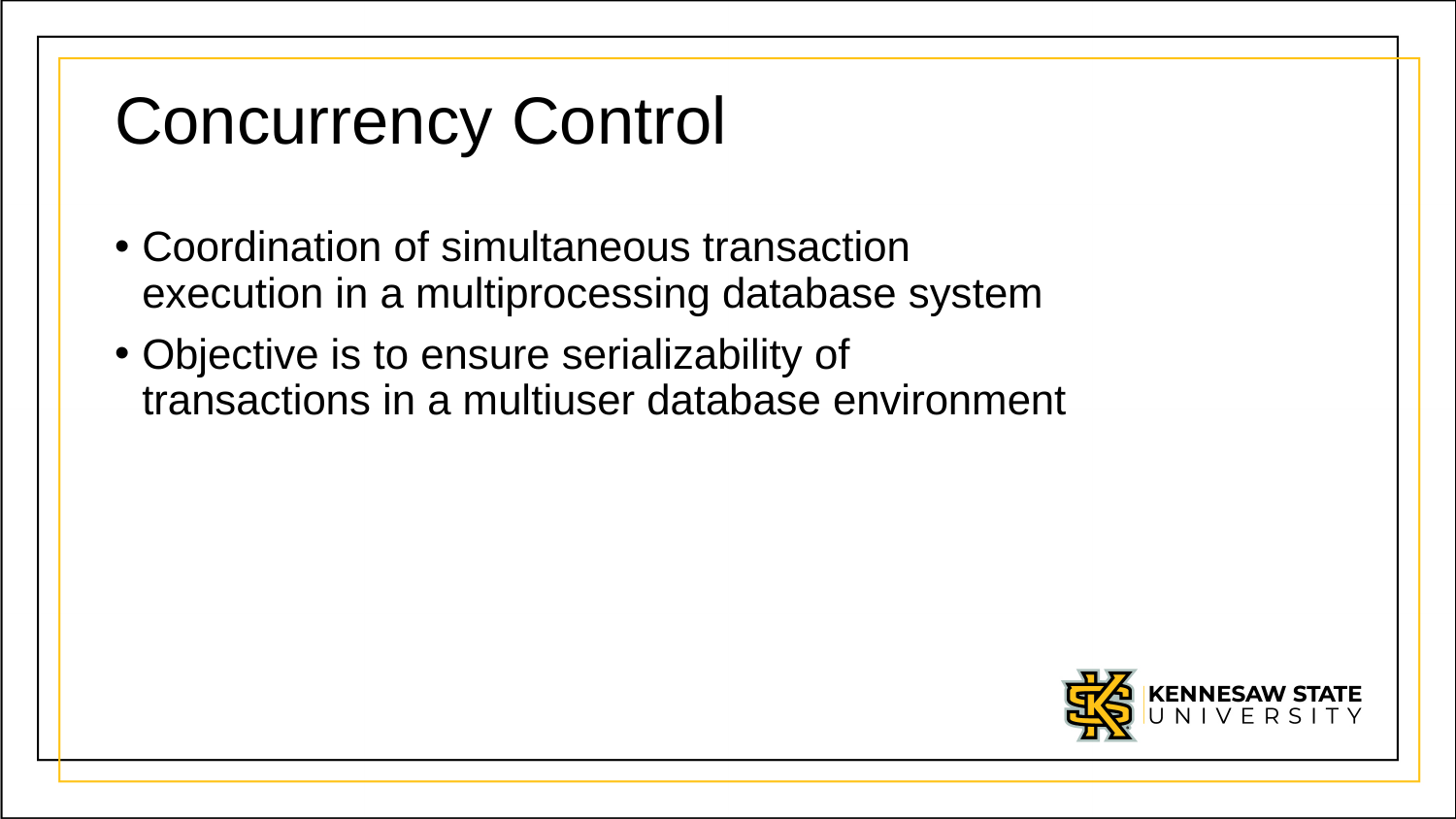

# Concurrency Control
Coordination of simultaneous transaction
execution in a multiprocessing database system
Objective is to ensure serializability of
transactions in a multiuser database environment